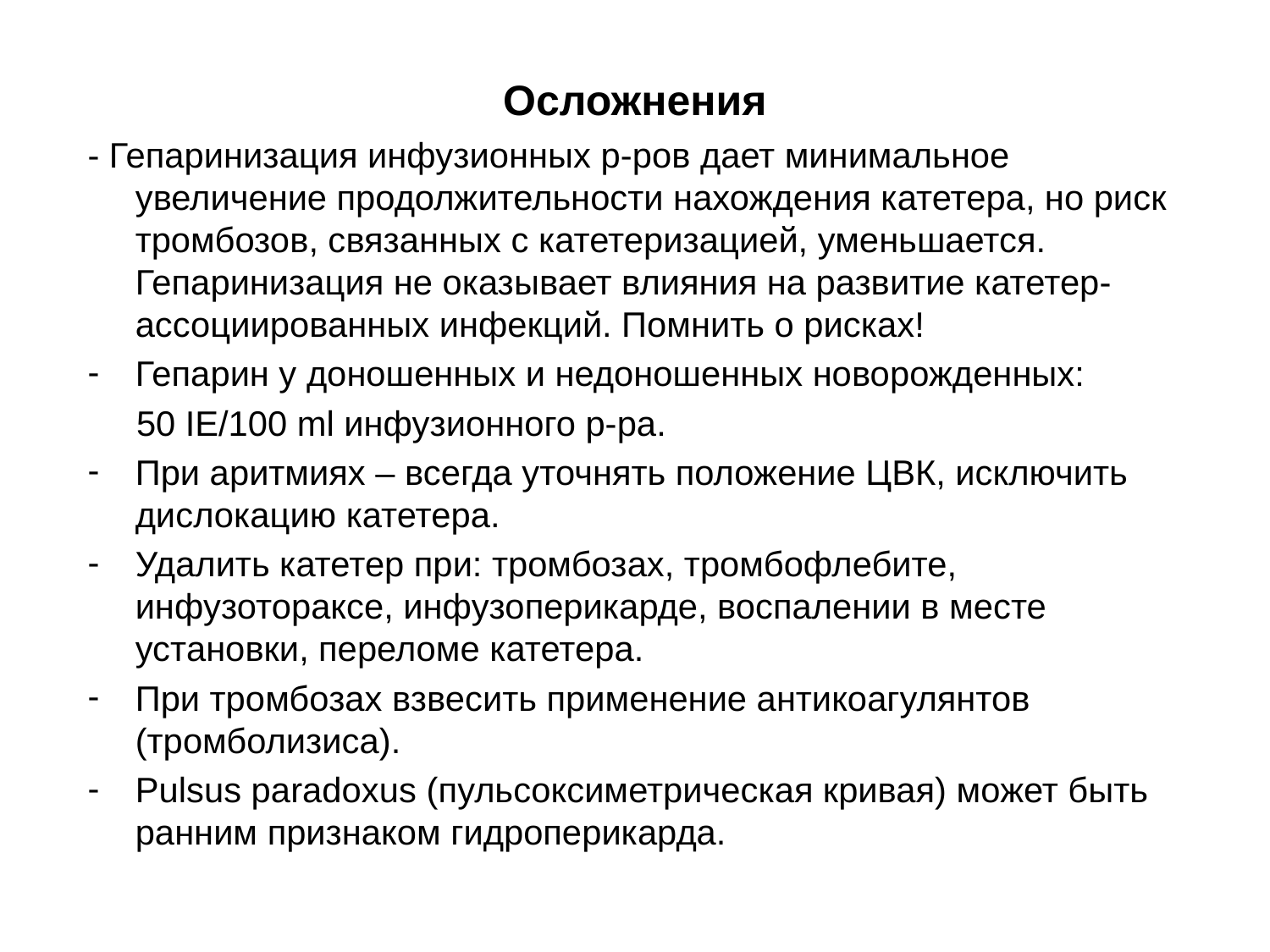

# Осложнения
- Гепаринизация инфузионных р-ров дает минимальное увеличение продолжительности нахождения катетера, но риск тромбозов, связанных с катетеризацией, уменьшается. Гепаринизация не оказывает влияния на развитие катетер-ассоциированных инфекций. Помнить о рисках!
Гепарин у доношенных и недоношенных новорожденных:
     50 IE/100 ml инфузионного р-ра.
При аритмиях – всегда уточнять положение ЦВК, исключить  дислокацию катетера.
Удалить катетер при: тромбозах, тромбофлебите, инфузотораксе, инфузоперикарде, воспалении в месте установки, переломе катетера.
При тромбозах взвесить применение антикоагулянтов (тромболизиса).
Pulsus paradoxus (пульсоксиметрическая кривая) может быть ранним признаком гидроперикарда.